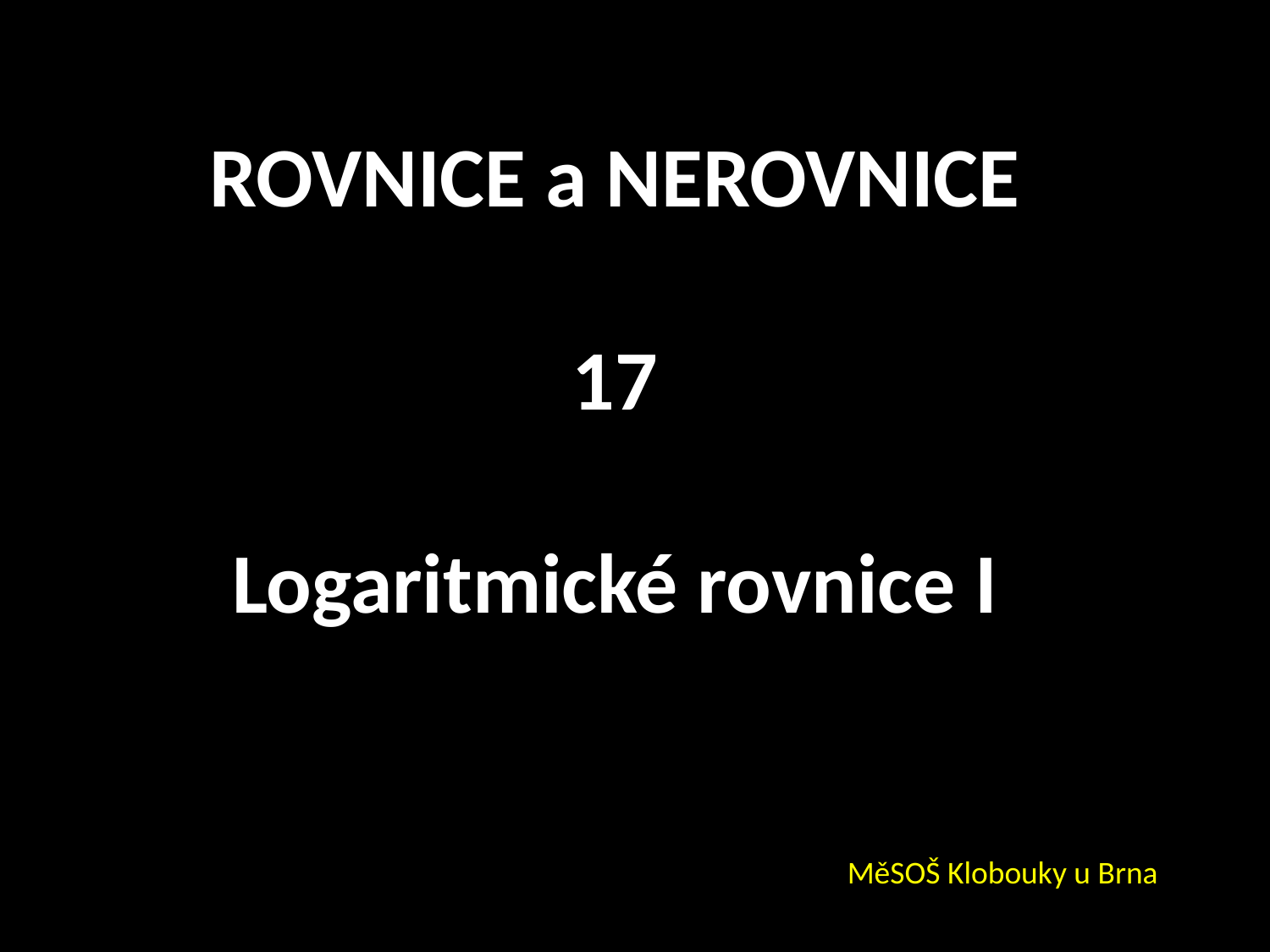

ROVNICE a NEROVNICE

17

Logaritmické rovnice I

MěSOŠ Klobouky u Brna